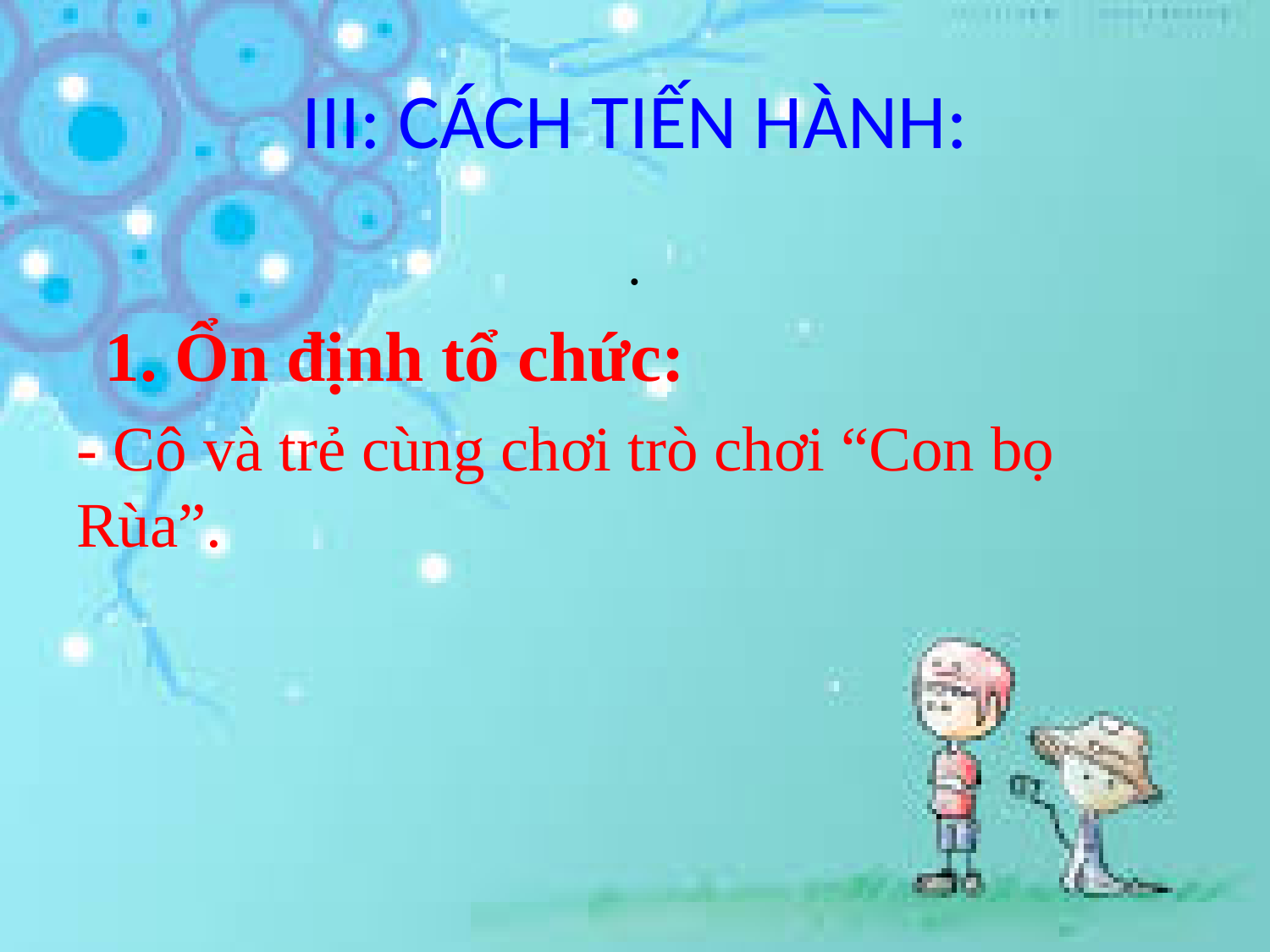

# III: CÁCH TIẾN HÀNH:
.
  1. Ổn định tổ chức:
- Cô và trẻ cùng chơi trò chơi “Con bọ Rùa”.